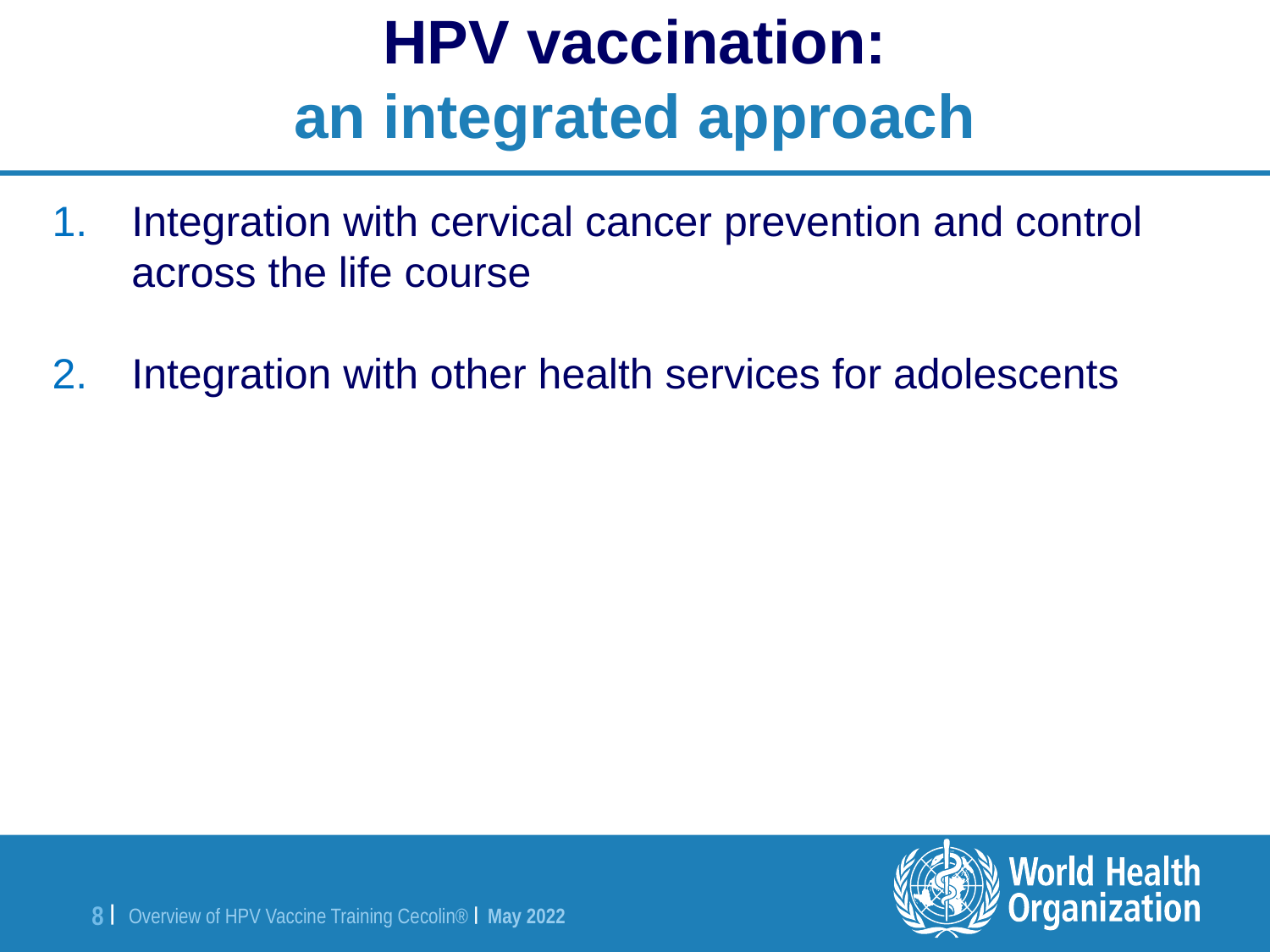

HPV vaccination:
an integrated approach
Integration with cervical cancer prevention and control across the life course

Integration with other health services for adolescents